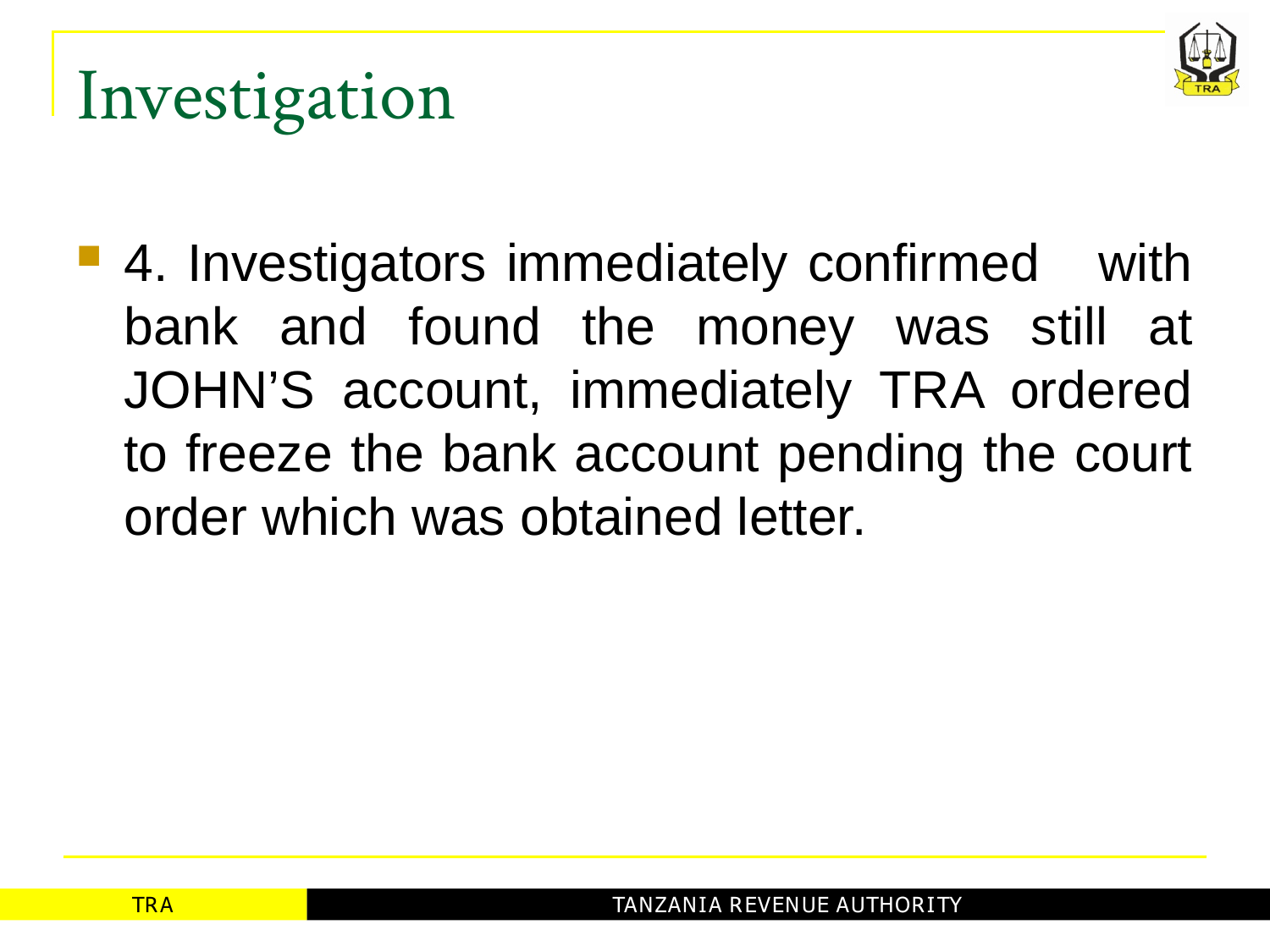

# Investigation
4. Investigators immediately confirmed   with bank and found the money was still at JOHN’S account, immediately TRA ordered to freeze the bank account pending the court order which was obtained letter.